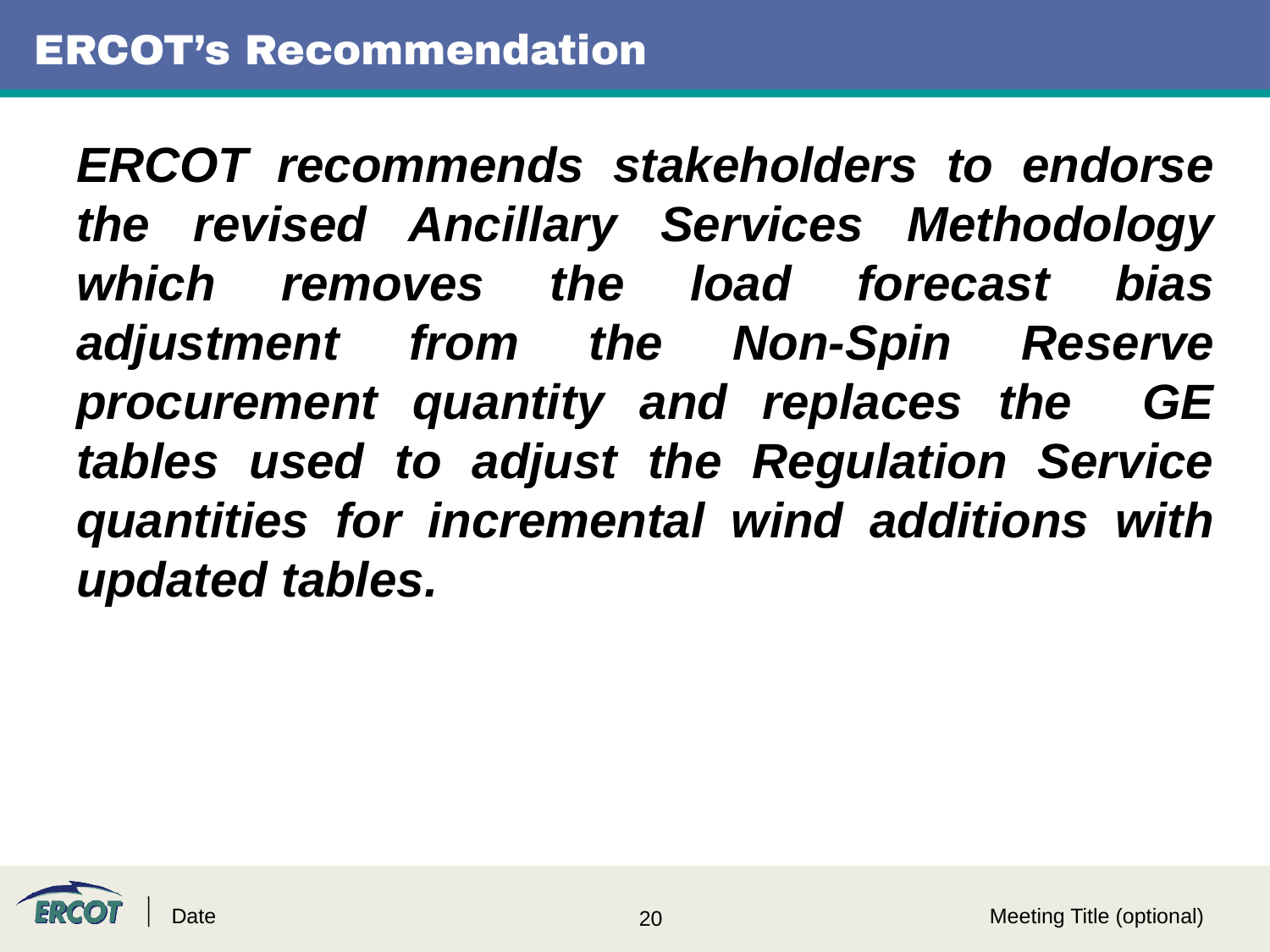

# ERCOT’s Recommendation
ERCOT recommends stakeholders to endorse the revised Ancillary Services Methodology which removes the load forecast bias adjustment from the Non-Spin Reserve procurement quantity and replaces the  GE tables used to adjust the Regulation Service quantities for incremental wind additions with updated tables.
Date
Meeting Title (optional)